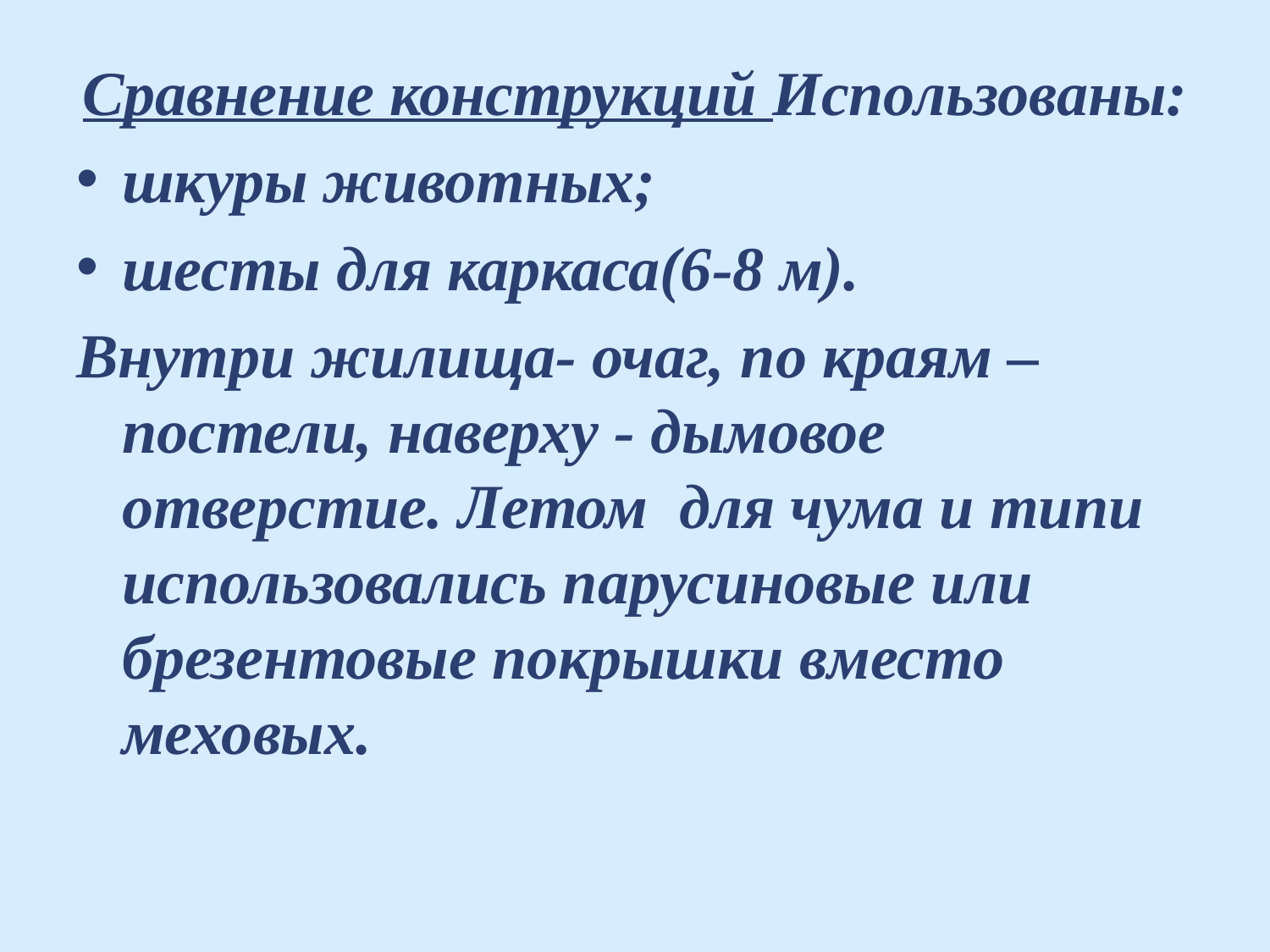

Сравнение конструкций Использованы:
шкуры животных;
шесты для каркаса(6-8 м).
Внутри жилища- очаг, по краям –постели, наверху - дымовое отверстие. Летом  для чума и типи использовались парусиновые или брезентовые покрышки вместо меховых.